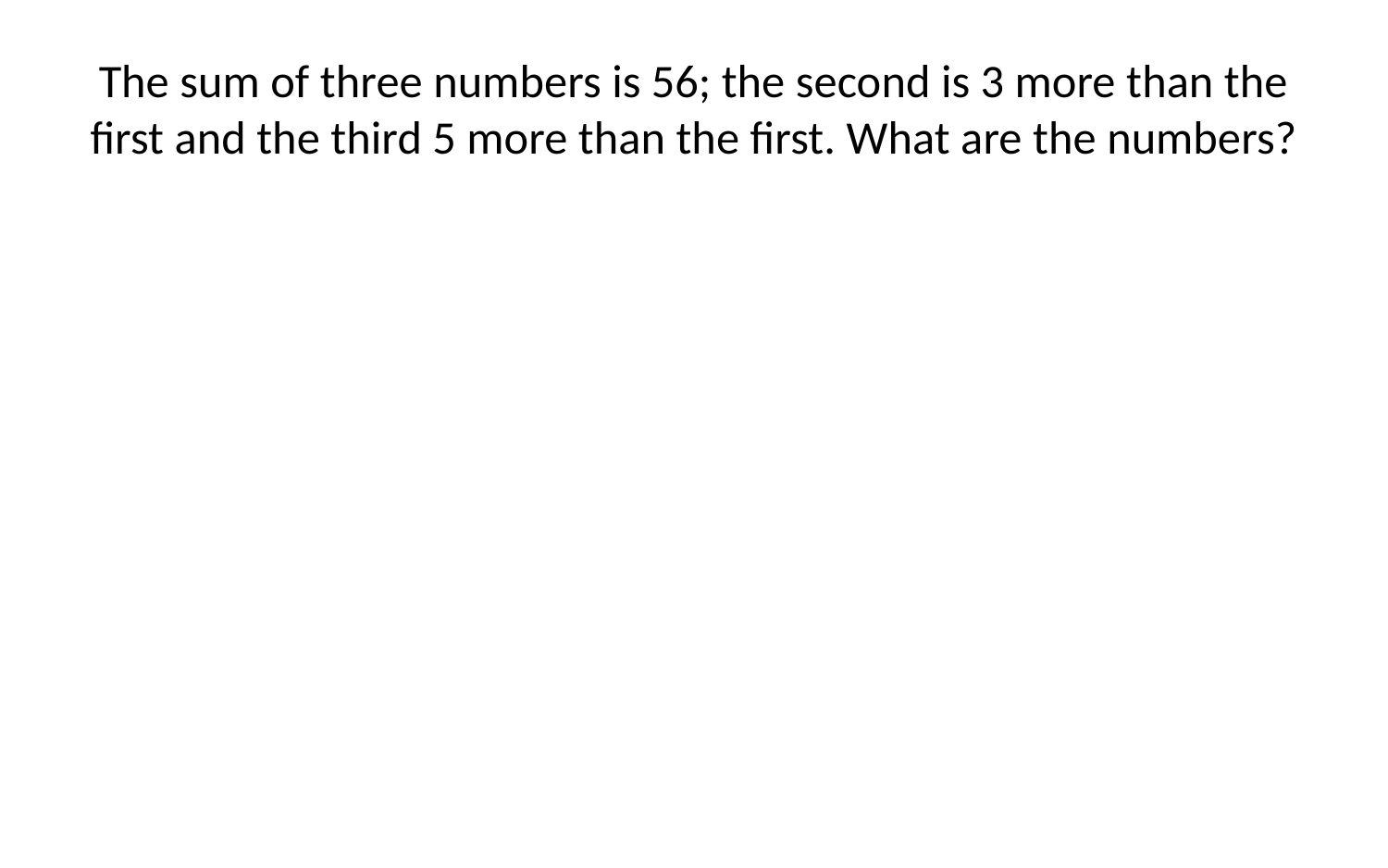

# The sum of three numbers is 56; the second is 3 more than the first and the third 5 more than the first. What are the numbers?